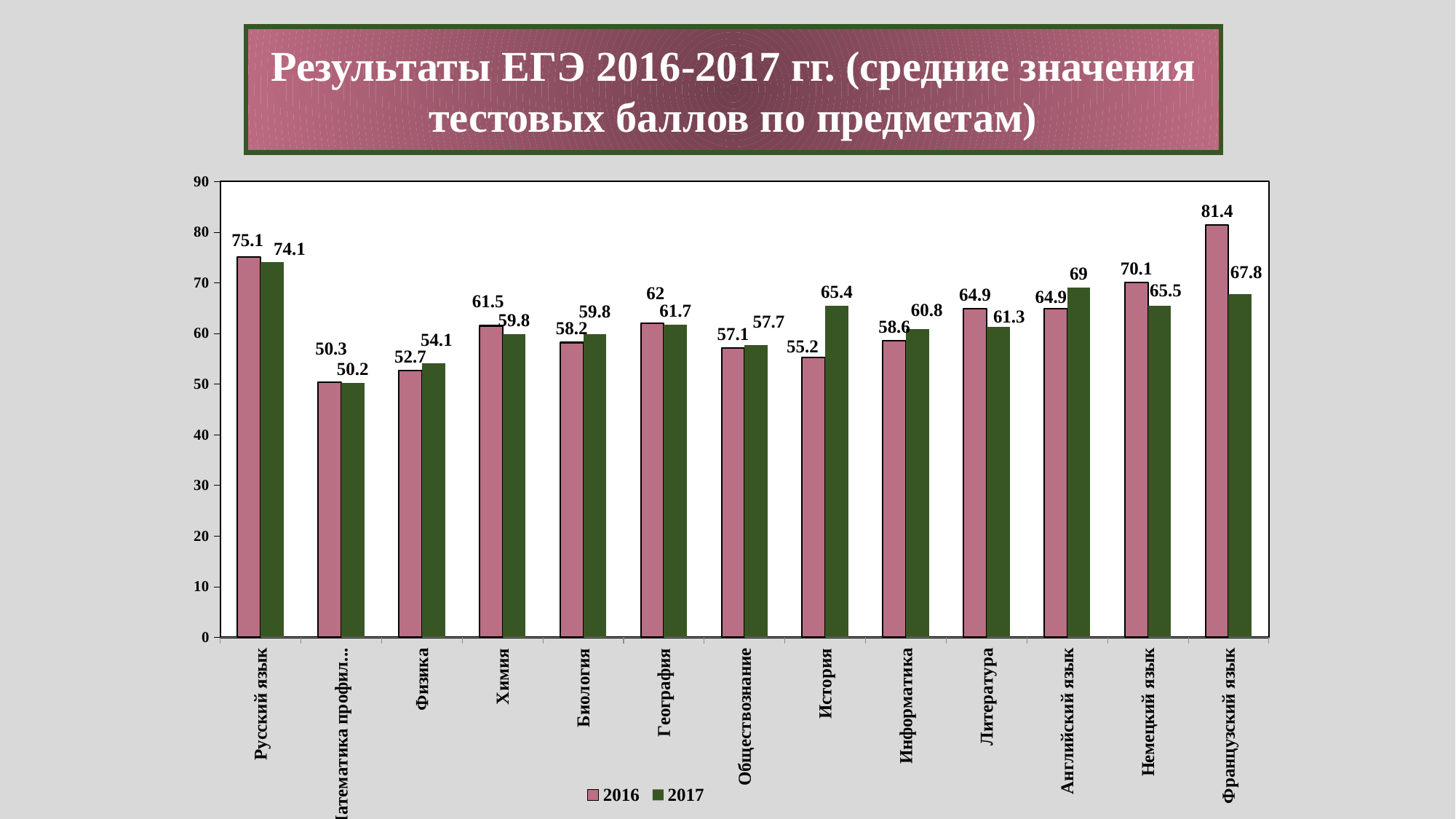

Результаты ЕГЭ 2016-2017 гг. (средние значения тестовых баллов по предметам)

### Chart

| Category | 2016 | 2017 |
|---|---|---|
| Русский язык | 75.1 | 74.1 |
| Математика профильного уровня | 50.3 | 50.2 |
| Физика | 52.7 | 54.1 |
| Химия | 61.5 | 59.8 |
| Биология | 58.2 | 59.8 |
| География | 62.0 | 61.7 |
| Обществознание | 57.1 | 57.7 |
| История | 55.2 | 65.4 |
| Информатика | 58.6 | 60.8 |
| Литература | 64.9 | 61.3 |
| Английский язык | 64.9 | 69.0 |
| Немецкий язык | 70.1 | 65.5 |
| Французский язык | 81.4 | 67.8 |